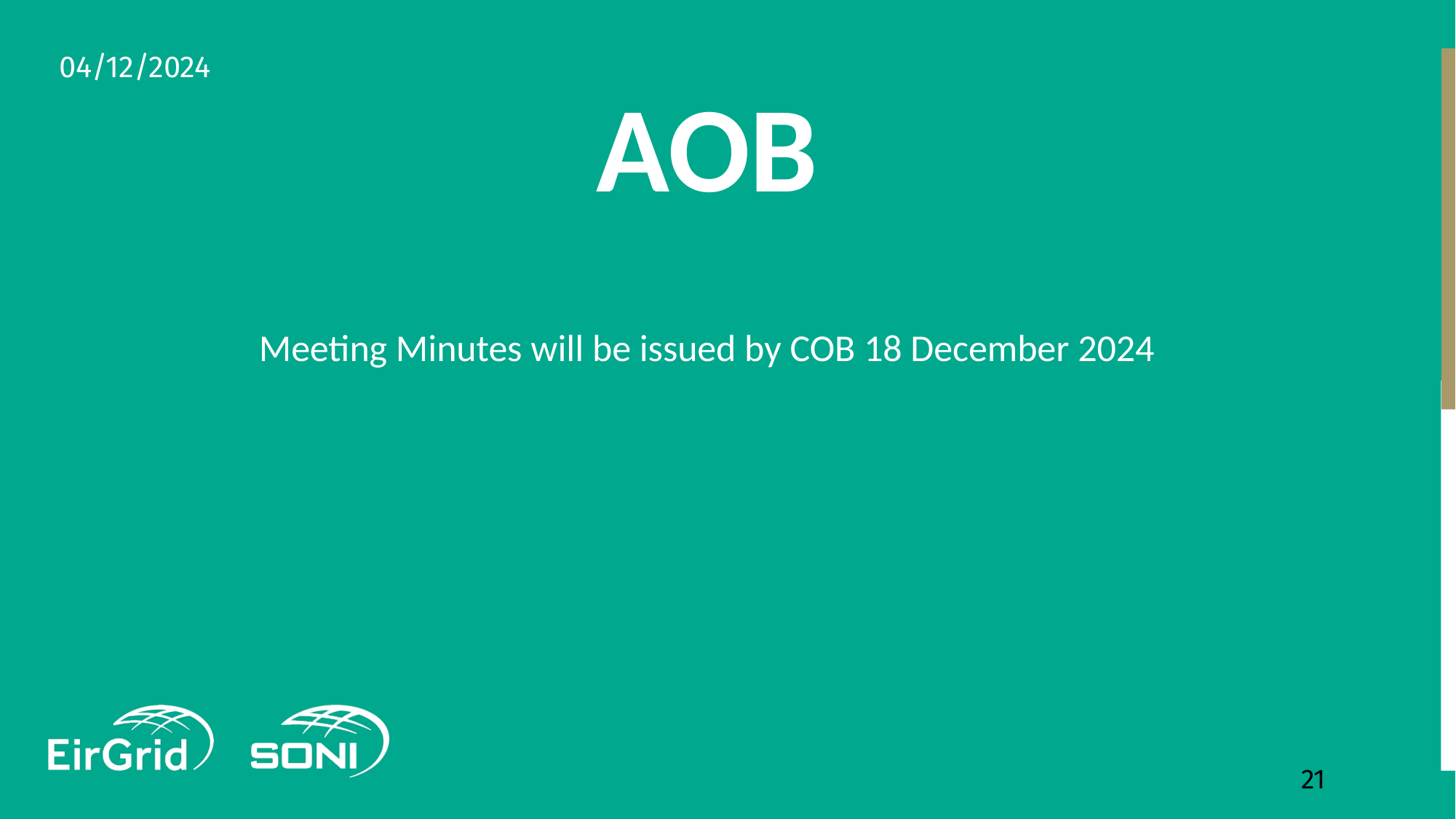

04/12/2024
# AOB

Meeting Minutes will be issued by COB 18 December 2024

21